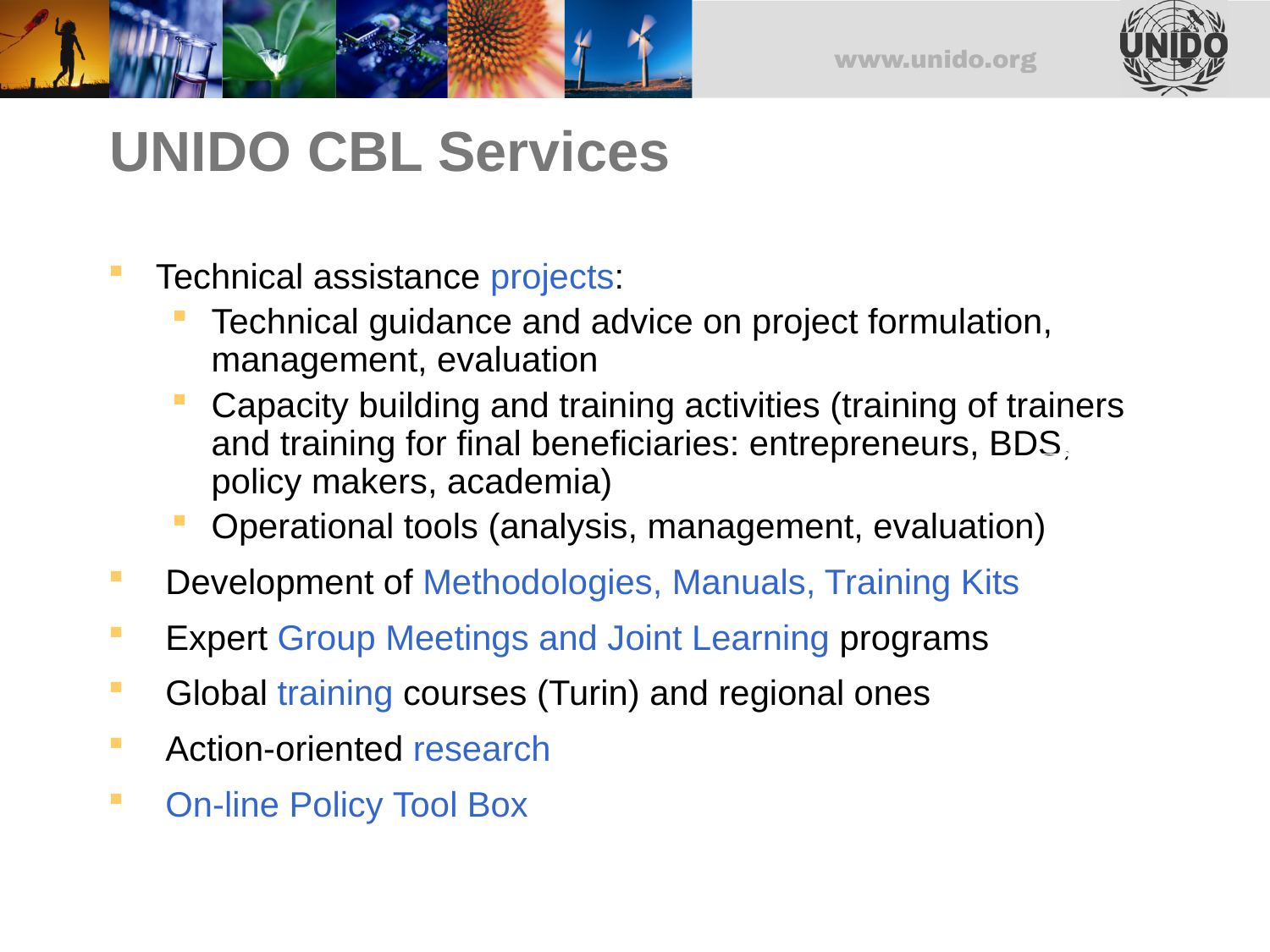

# UNIDO CBL Services
Technical assistance projects:
Technical guidance and advice on project formulation, management, evaluation
Capacity building and training activities (training of trainers and training for final beneficiaries: entrepreneurs, BDS, policy makers, academia)
Operational tools (analysis, management, evaluation)
 Development of Methodologies, Manuals, Training Kits
 Expert Group Meetings and Joint Learning programs
 Global training courses (Turin) and regional ones
 Action-oriented research
 On-line Policy Tool Box